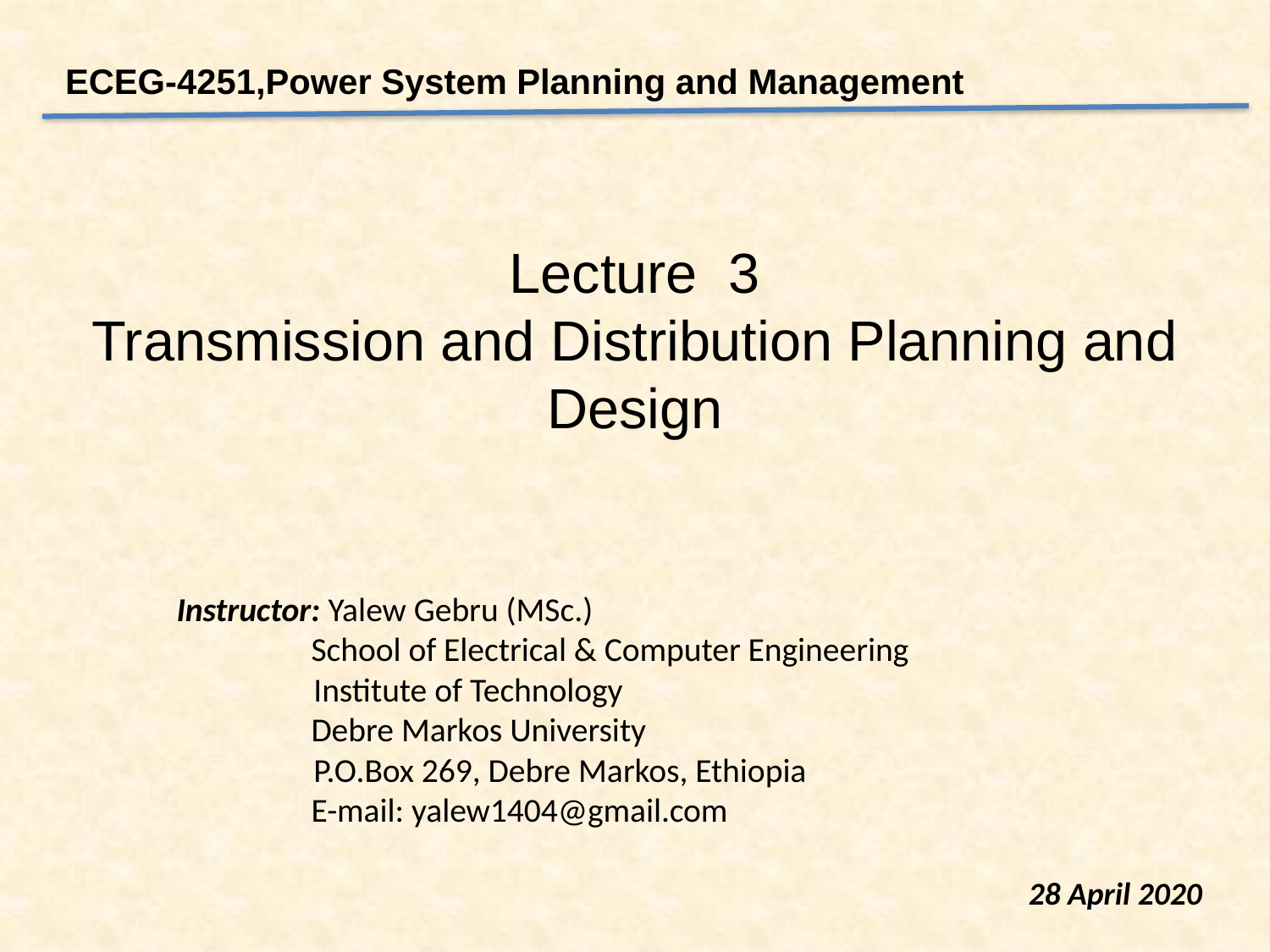

ECEG-4251,Power System Planning and Management
Lecture  3
Transmission and Distribution Planning and Design
Instructor: Yalew Gebru (MSc.)
	 School of Electrical & Computer Engineering
                  Institute of Technology
	 Debre Markos University
                  P.O.Box 269, Debre Markos, Ethiopia
	 E-mail: yalew1404@gmail.com
28 April 2020